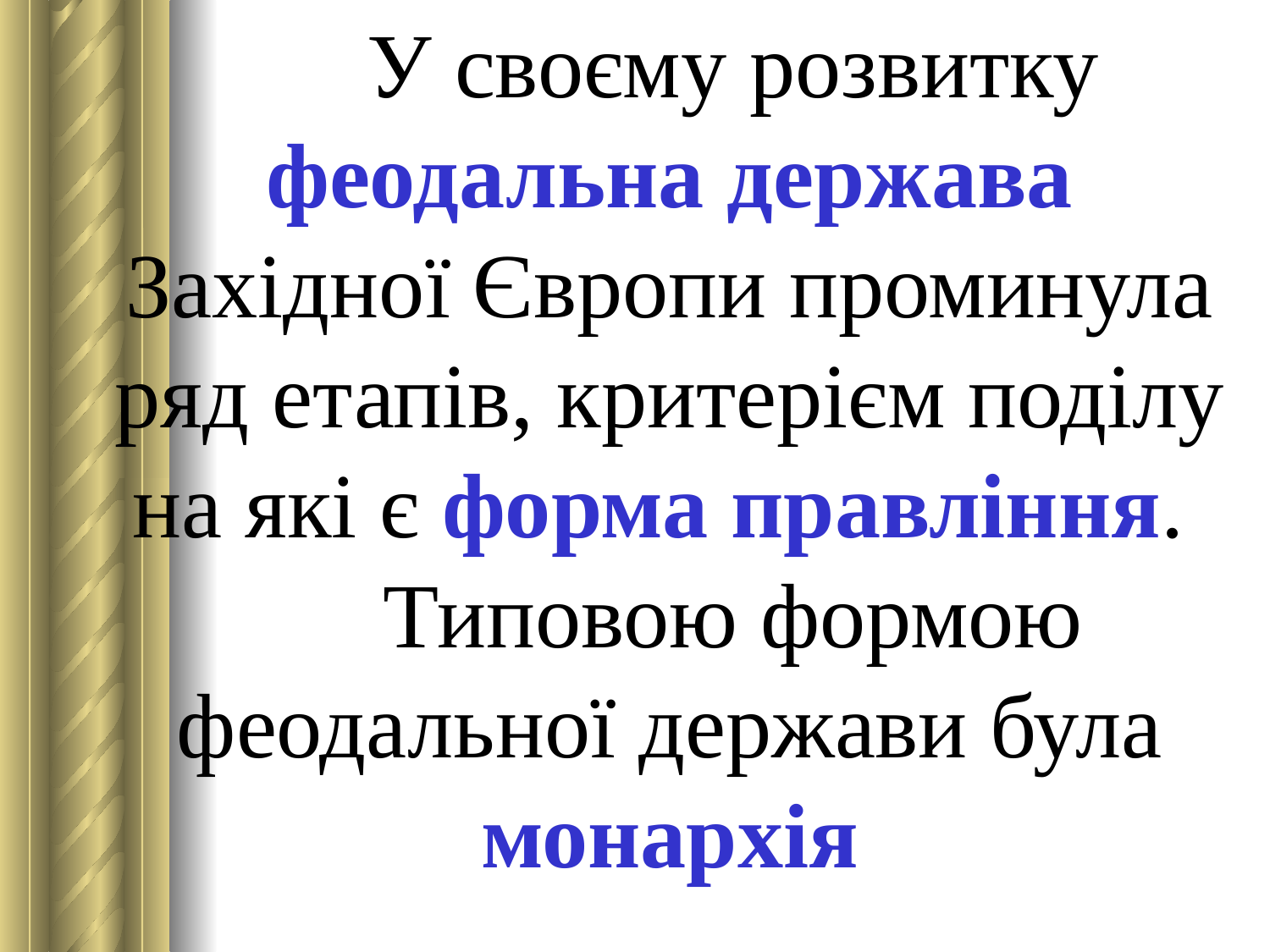

У своєму розвитку феодальна держава Західної Європи проминула ряд етапів, критерієм поділу на які є форма правління.
	Типовою формою феодальної держави була монархія